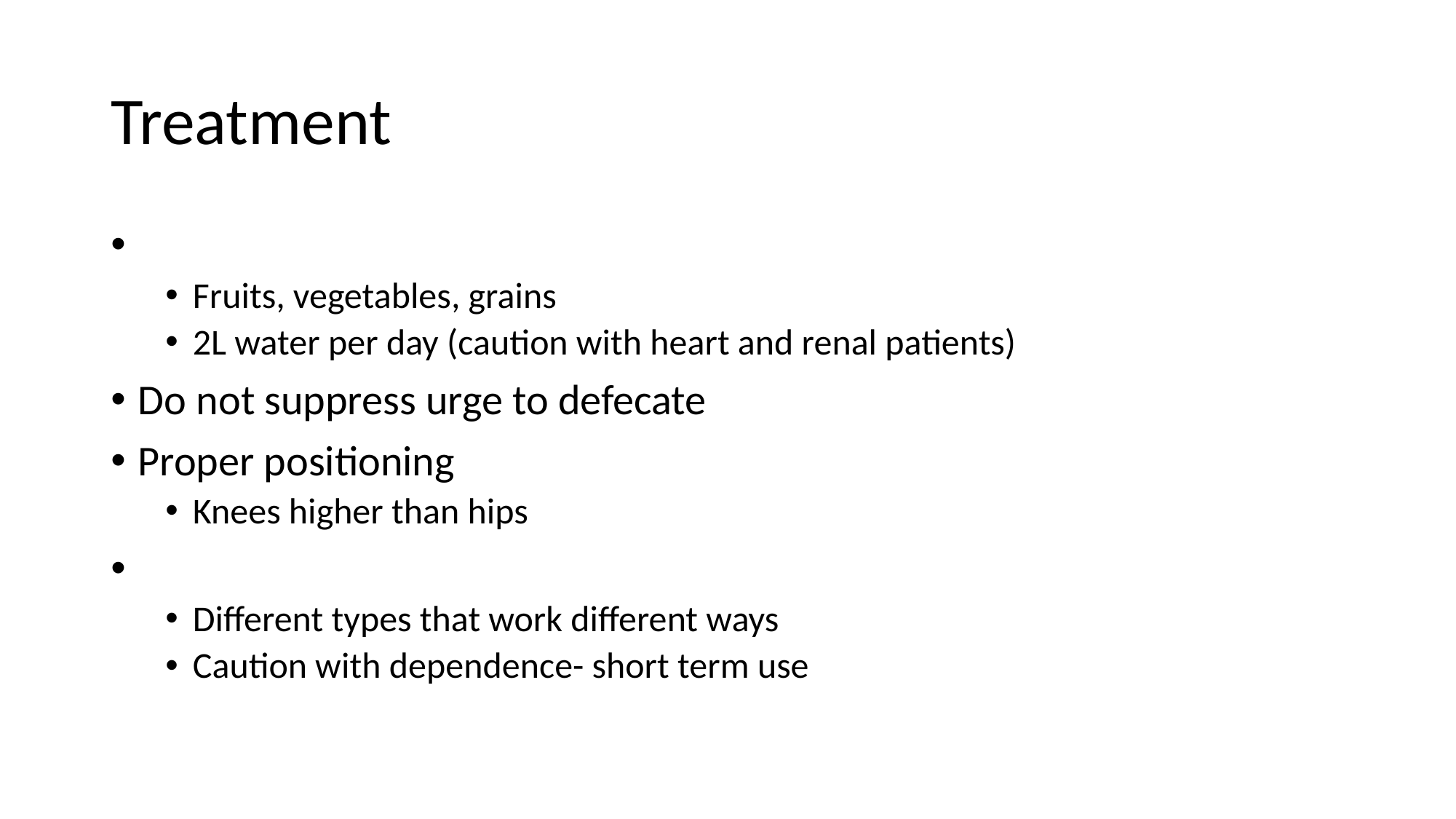

# Treatment

Fruits, vegetables, grains
2L water per day (caution with heart and renal patients)
Do not suppress urge to defecate
Proper positioning
Knees higher than hips

Different types that work different ways
Caution with dependence- short term use